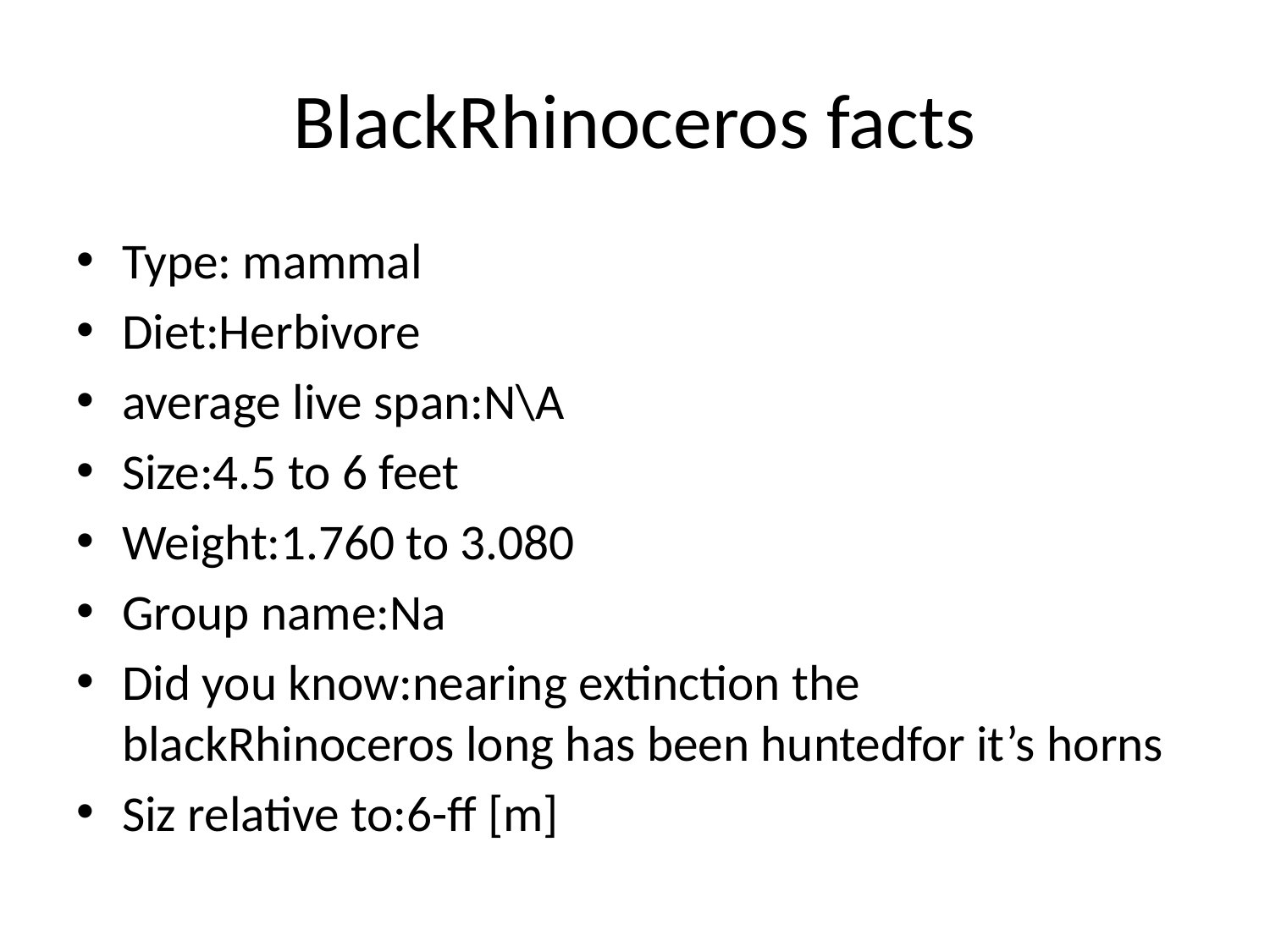

# BlackRhinoceros facts
Type: mammal
Diet:Herbivore
average live span:N\A
Size:4.5 to 6 feet
Weight:1.760 to 3.080
Group name:Na
Did you know:nearing extinction the blackRhinoceros long has been huntedfor it’s horns
Siz relative to:6-ff [m]